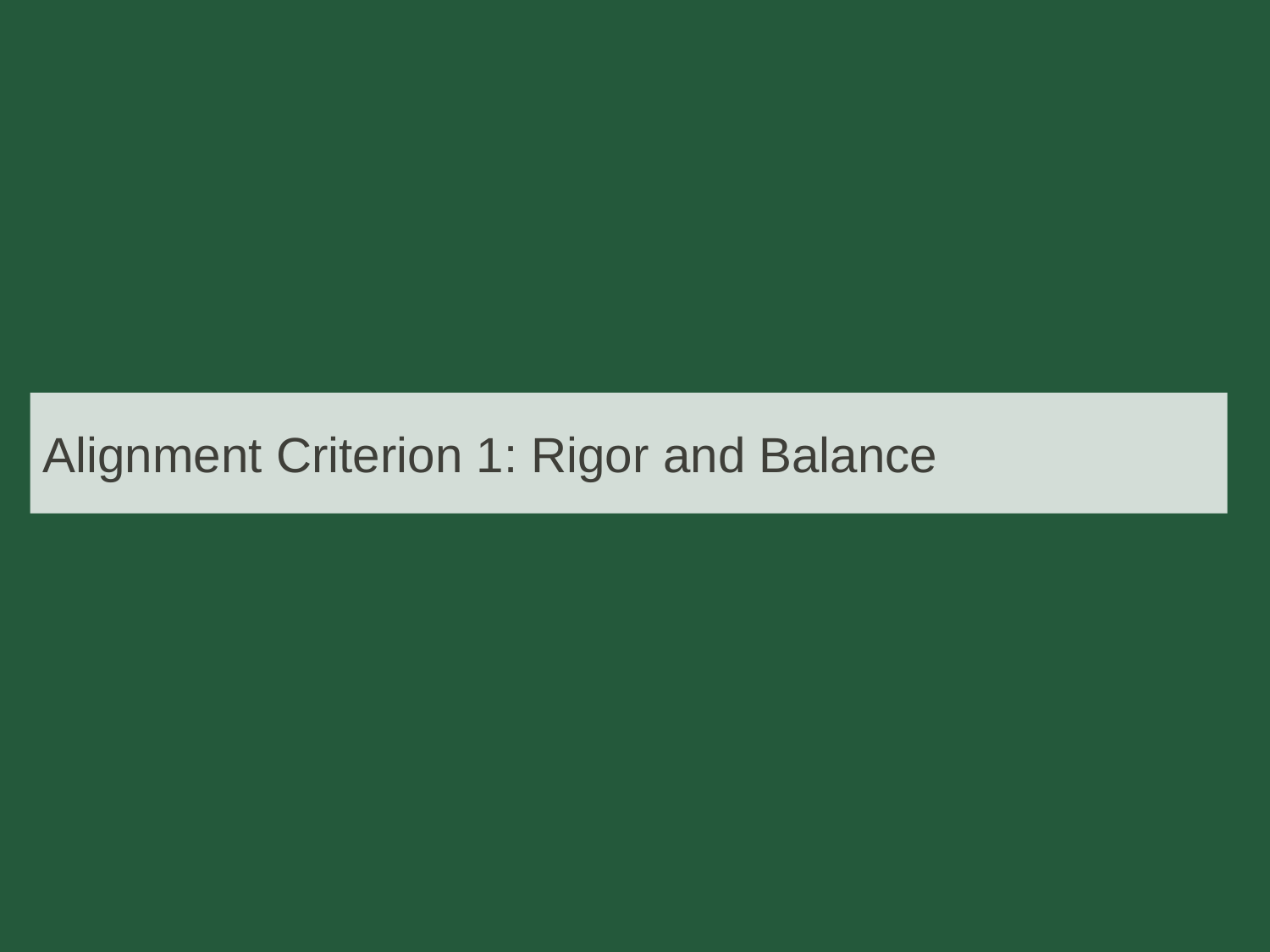

# Alignment Criterion 1: Rigor and Balance